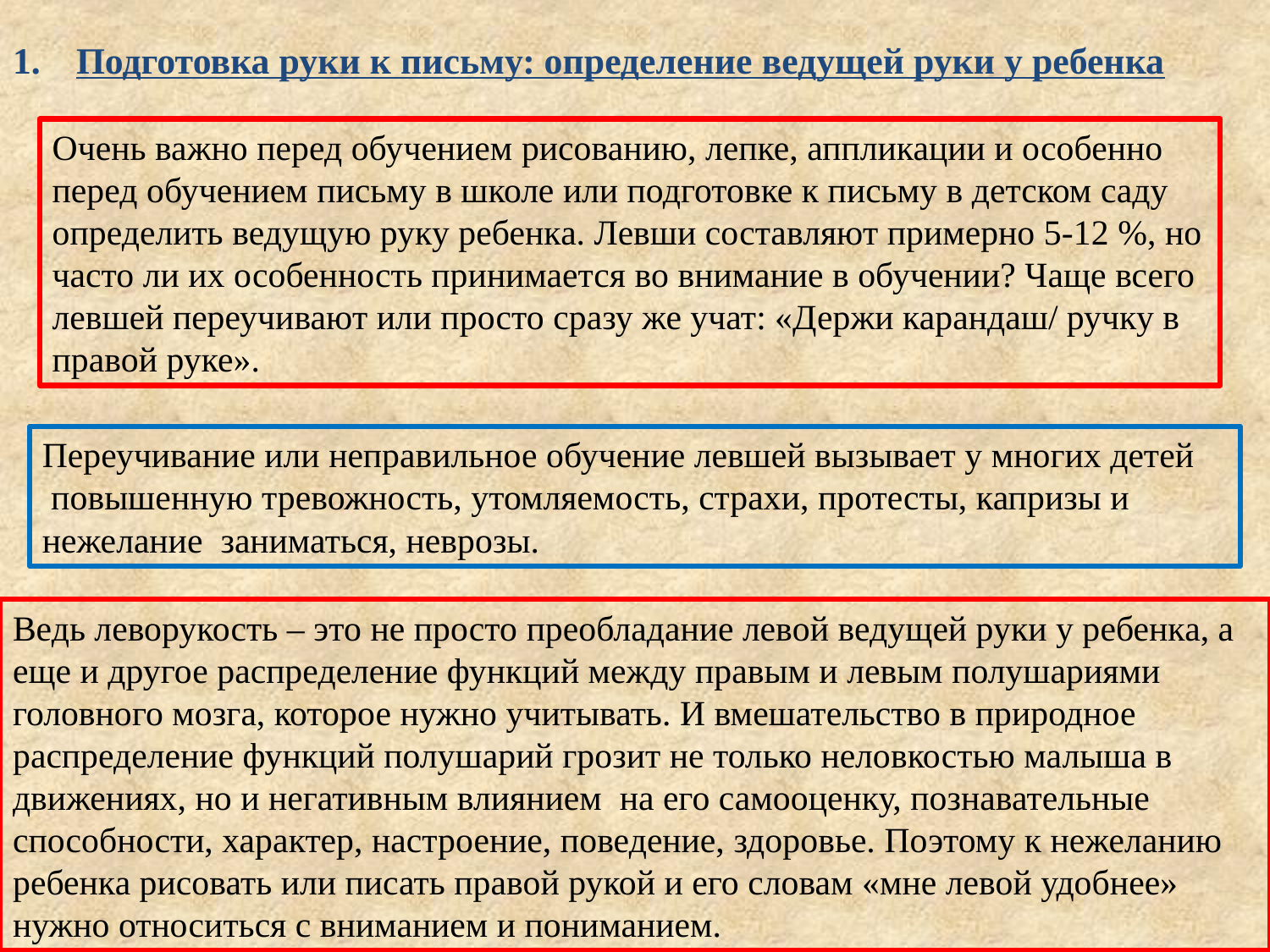

Подготовка руки к письму: определение ведущей руки у ребенка

Очень важно перед обучением рисованию, лепке, аппликации и особенно  перед обучением письму в школе или подготовке к письму в детском саду определить ведущую руку ребенка. Левши составляют примерно 5-12 %, но часто ли их особенность принимается во внимание в обучении? Чаще всего левшей переучивают или просто сразу же учат: «Держи карандаш/ ручку в правой руке».
Переучивание или неправильное обучение левшей вызывает у многих детей  повышенную тревожность, утомляемость, страхи, протесты, капризы и нежелание  заниматься, неврозы.
Ведь леворукость – это не просто преобладание левой ведущей руки у ребенка, а еще и другое распределение функций между правым и левым полушариями головного мозга, которое нужно учитывать. И вмешательство в природное распределение функций полушарий грозит не только неловкостью малыша в движениях, но и негативным влиянием  на его самооценку, познавательные способности, характер, настроение, поведение, здоровье. Поэтому к нежеланию ребенка рисовать или писать правой рукой и его словам «мне левой удобнее» нужно относиться с вниманием и пониманием.